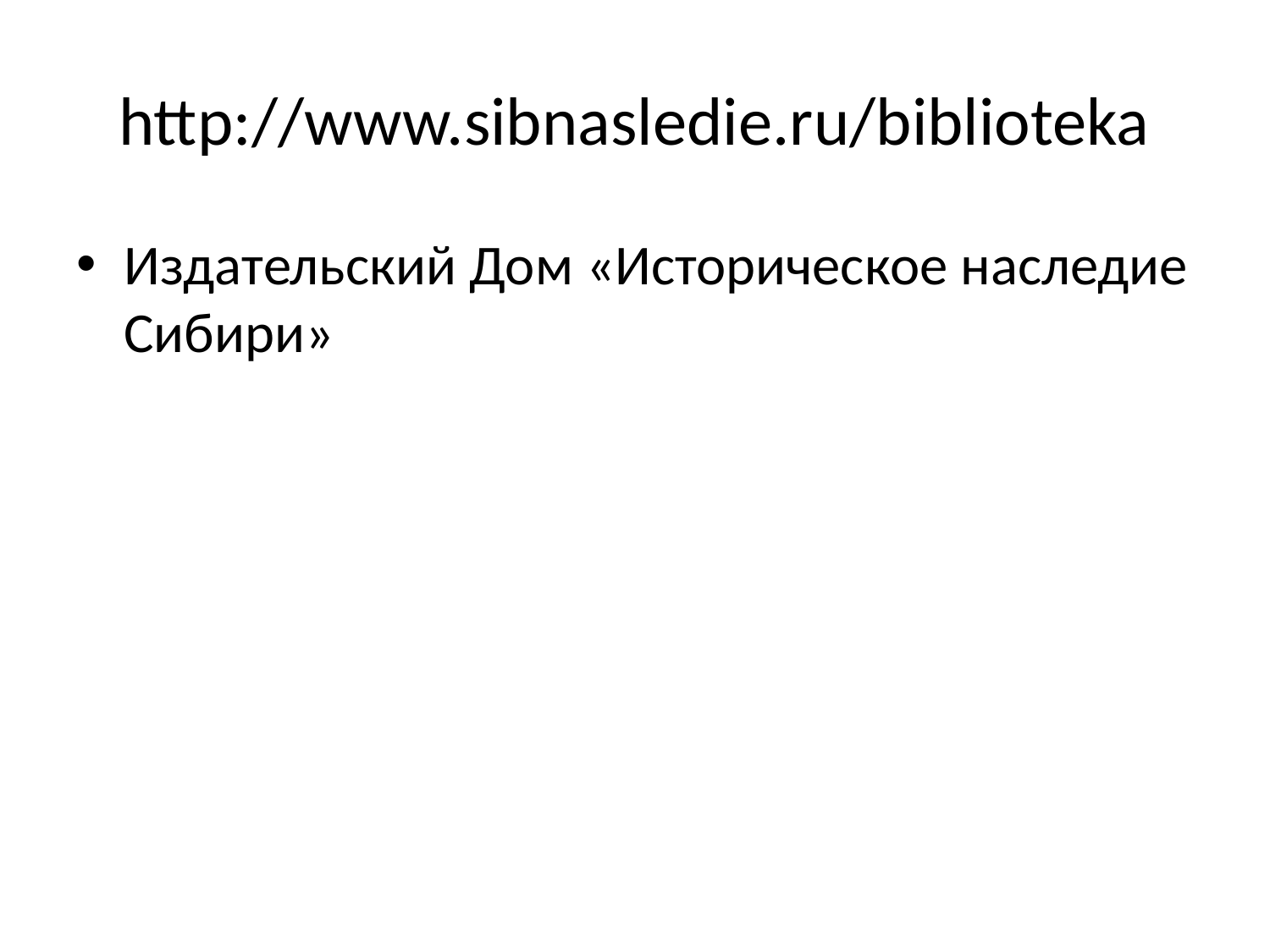

# http://www.sibnasledie.ru/biblioteka
Издательский Дом «Историческое наследие Сибири»